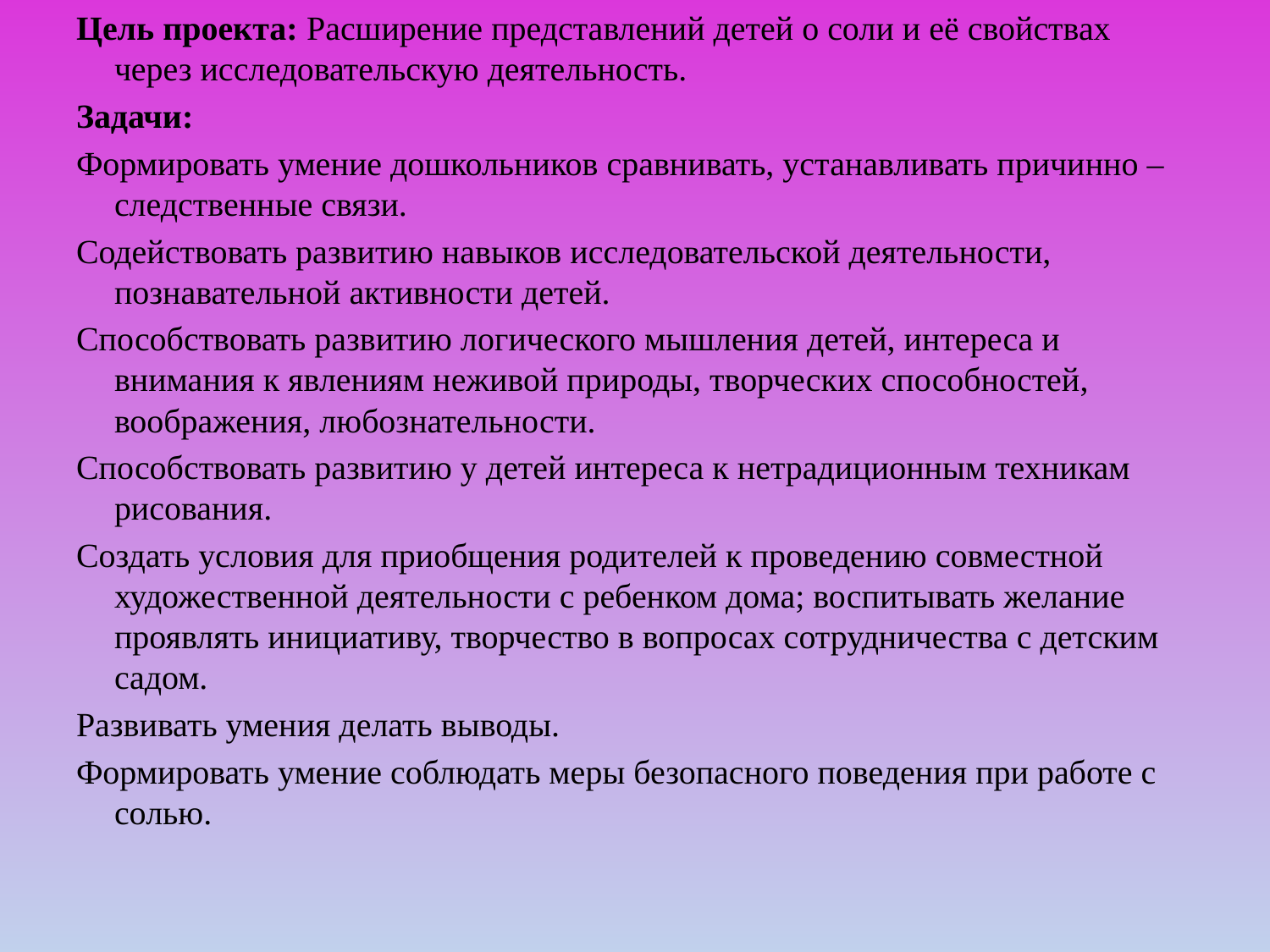

Цель проекта: Расширение представлений детей о соли и её свойствах через исследовательскую деятельность.
Задачи:
Формировать умение дошкольников сравнивать, устанавливать причинно – следственные связи.
Содействовать развитию навыков исследовательской деятельности, познавательной активности детей.
Способствовать развитию логического мышления детей, интереса и внимания к явлениям неживой природы, творческих способностей, воображения, любознательности.
Способствовать развитию у детей интереса к нетрадиционным техникам рисования.
Создать условия для приобщения родителей к проведению совместной художественной деятельности с ребенком дома; воспитывать желание проявлять инициативу, творчество в вопросах сотрудничества с детским садом.
Развивать умения делать выводы.
Формировать умение соблюдать меры безопасного поведения при работе с солью.

#